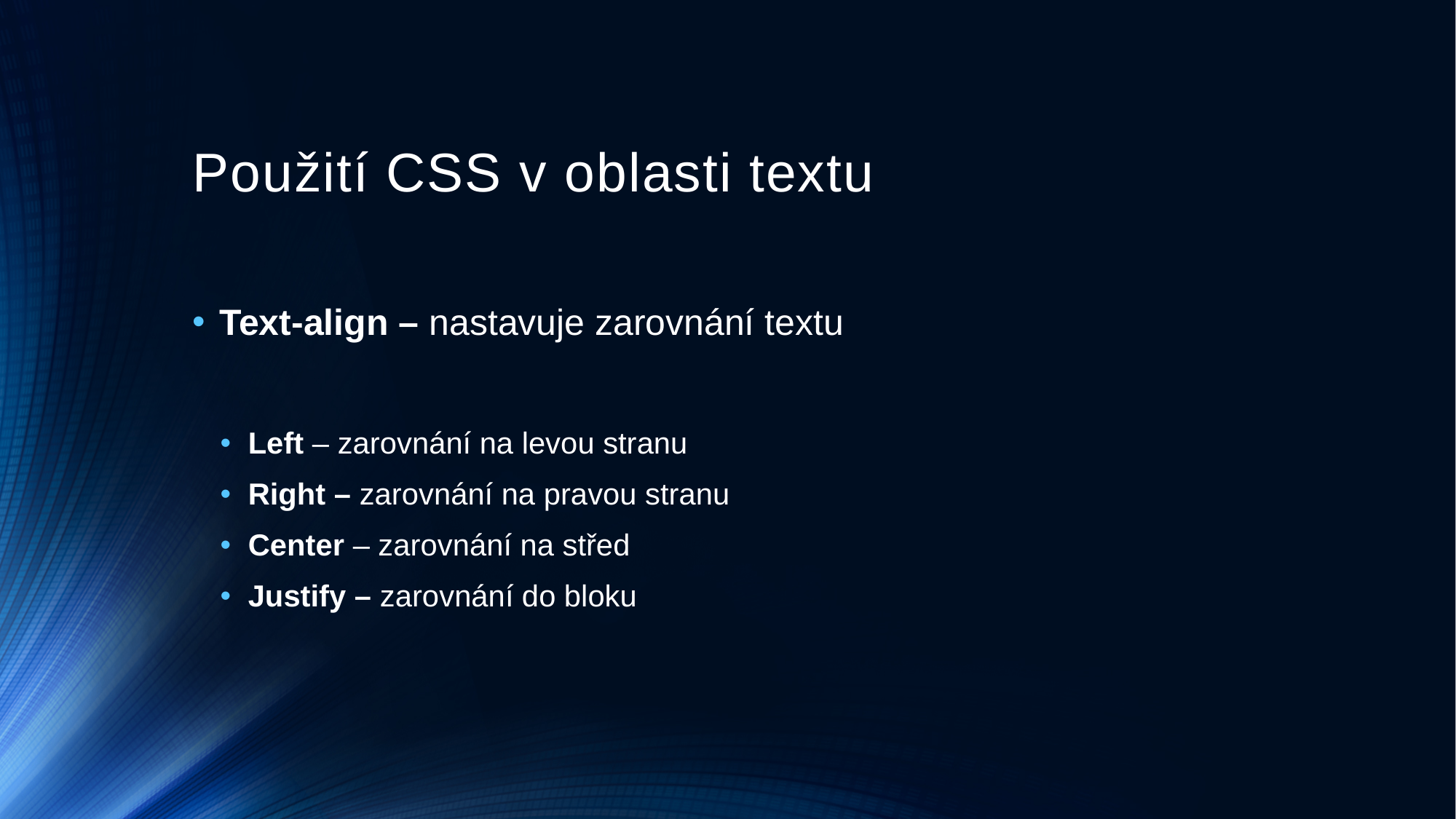

# Použití CSS v oblasti textu

Text-align – nastavuje zarovnání textu

Left – zarovnání na levou stranu
Right – zarovnání na pravou stranu
Center – zarovnání na střed
Justify – zarovnání do bloku